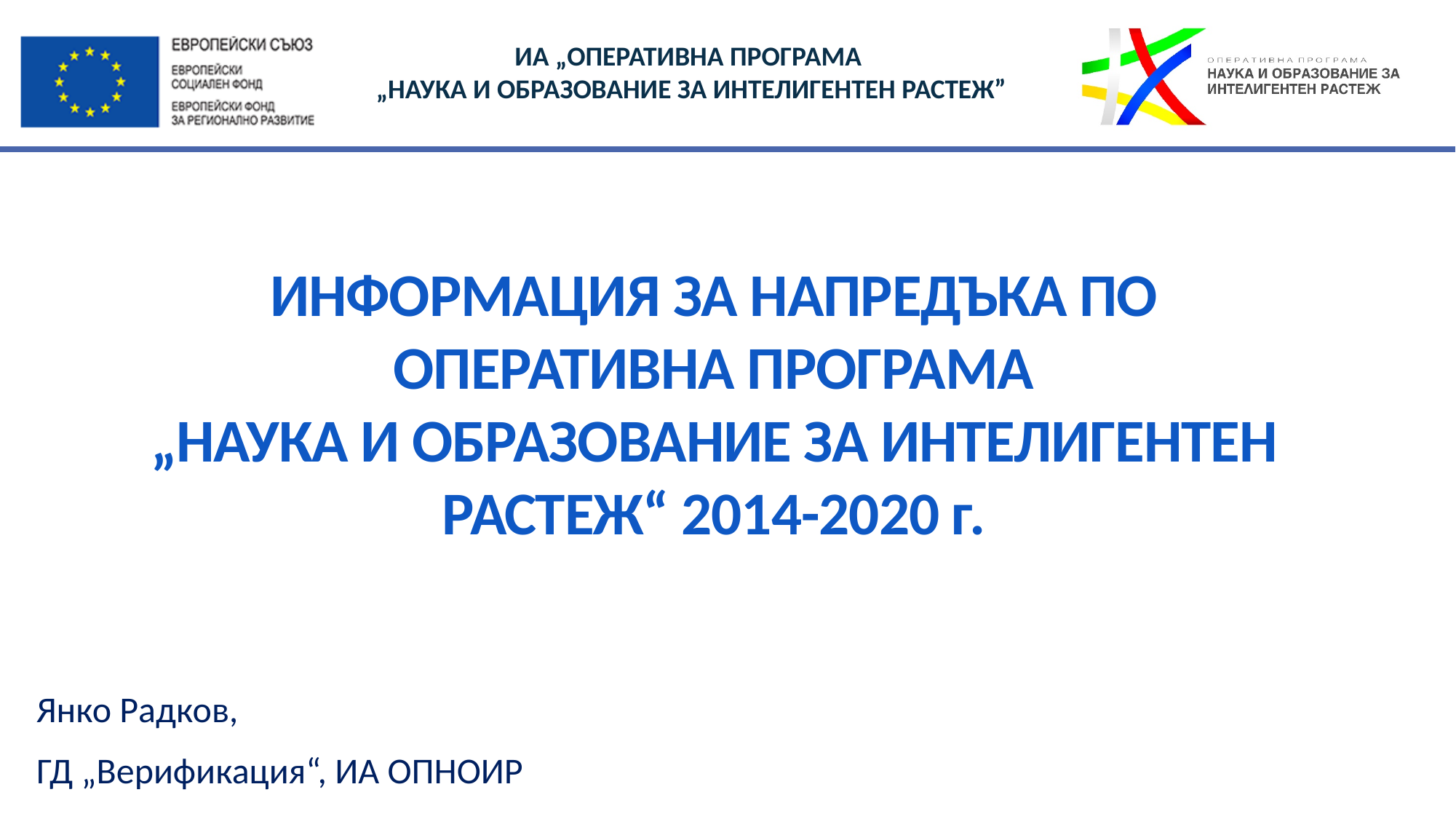

ИА „Оперативна програма
„Наука и образование за интелигентен растеж”
# ИНФОРМАЦИЯ ЗА НАПРЕДЪКА ПО ОПЕРАТИВНА ПРОГРАМА „НАУКА И ОБРАЗОВАНИЕ ЗА ИНТЕЛИГЕНТЕН РАСТЕЖ“ 2014-2020 г.
Янко Радков,
ГД „Верификация“, ИА ОПНОИР